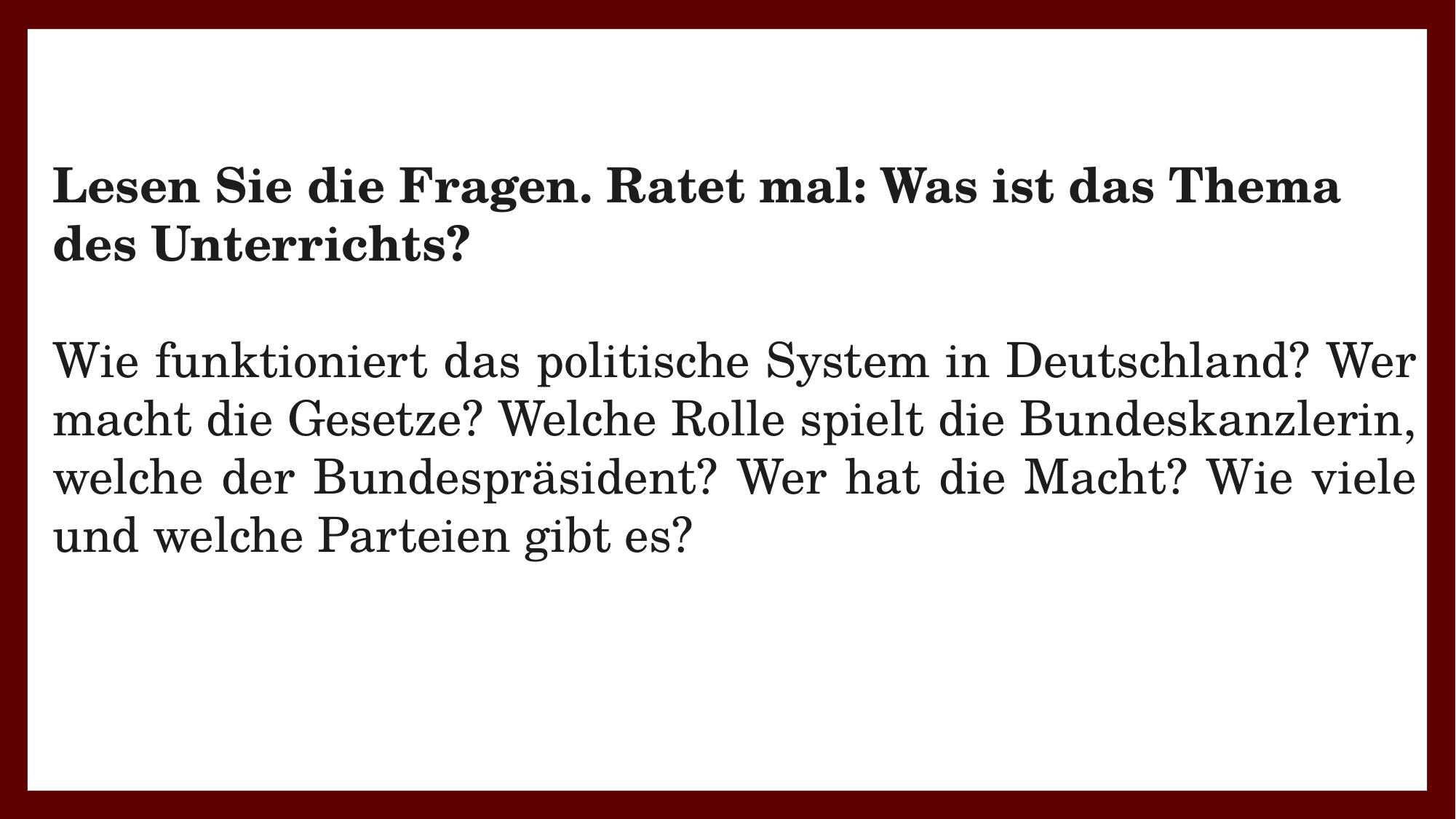

Lesen Sie die Fragen. Ratet mal: Was ist das Thema des Unterrichts?

Wie funktioniert das politische System in Deutschland? Wer macht die Gesetze? Welche Rolle spielt die Bundeskanzlerin, welche der Bundespräsident? Wer hat die Macht? Wie viele und welche Parteien gibt es?